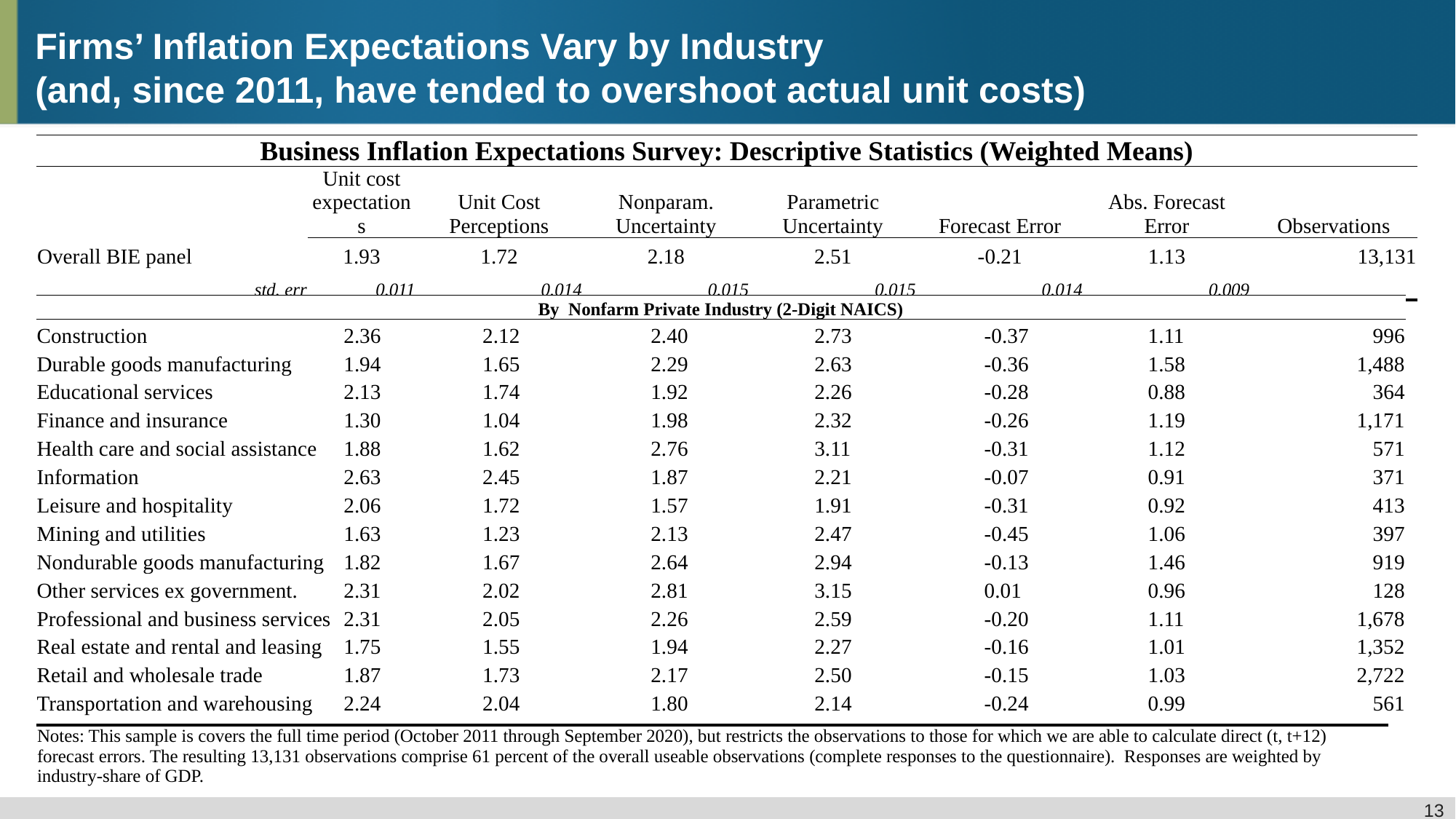

# Firms’ Inflation Expectations Vary by Industry (and, since 2011, have tended to overshoot actual unit costs)
| Business Inflation Expectations Survey: Descriptive Statistics (Weighted Means) |  |  |  |  |  |  |  |
| --- | --- | --- | --- | --- | --- | --- | --- |
|  | Unit cost expectations | Unit Cost Perceptions | Nonparam. Uncertainty | Parametric Uncertainty | Forecast Error | Abs. Forecast Error | Observations |
| Overall BIE panel | 1.93 | 1.72 | 2.18 | 2.51 | -0.21 | 1.13 | 13,131 |
| std. err | 0.011 | 0.014 | 0.015 | 0.015 | 0.014 | 0.009 |  |
| By Nonfarm Private Industry (2-Digit NAICS) |  |  |  |  |  |  |  |
| --- | --- | --- | --- | --- | --- | --- | --- |
| Construction | 2.36 | 2.12 | 2.40 | 2.73 | -0.37 | 1.11 | 996 |
| Durable goods manufacturing | 1.94 | 1.65 | 2.29 | 2.63 | -0.36 | 1.58 | 1,488 |
| Educational services | 2.13 | 1.74 | 1.92 | 2.26 | -0.28 | 0.88 | 364 |
| Finance and insurance | 1.30 | 1.04 | 1.98 | 2.32 | -0.26 | 1.19 | 1,171 |
| Health care and social assistance | 1.88 | 1.62 | 2.76 | 3.11 | -0.31 | 1.12 | 571 |
| Information | 2.63 | 2.45 | 1.87 | 2.21 | -0.07 | 0.91 | 371 |
| Leisure and hospitality | 2.06 | 1.72 | 1.57 | 1.91 | -0.31 | 0.92 | 413 |
| Mining and utilities | 1.63 | 1.23 | 2.13 | 2.47 | -0.45 | 1.06 | 397 |
| Nondurable goods manufacturing | 1.82 | 1.67 | 2.64 | 2.94 | -0.13 | 1.46 | 919 |
| Other services ex government. | 2.31 | 2.02 | 2.81 | 3.15 | 0.01 | 0.96 | 128 |
| Professional and business services | 2.31 | 2.05 | 2.26 | 2.59 | -0.20 | 1.11 | 1,678 |
| Real estate and rental and leasing | 1.75 | 1.55 | 1.94 | 2.27 | -0.16 | 1.01 | 1,352 |
| Retail and wholesale trade | 1.87 | 1.73 | 2.17 | 2.50 | -0.15 | 1.03 | 2,722 |
| Transportation and warehousing | 2.24 | 2.04 | 1.80 | 2.14 | -0.24 | 0.99 | 561 |
| Notes: This sample is covers the full time period (October 2011 through September 2020), but restricts the observations to those for which we are able to calculate direct (t, t+12) forecast errors. The resulting 13,131 observations comprise 61 percent of the overall useable observations (complete responses to the questionnaire). Responses are weighted by industry-share of GDP. |
| --- |
13